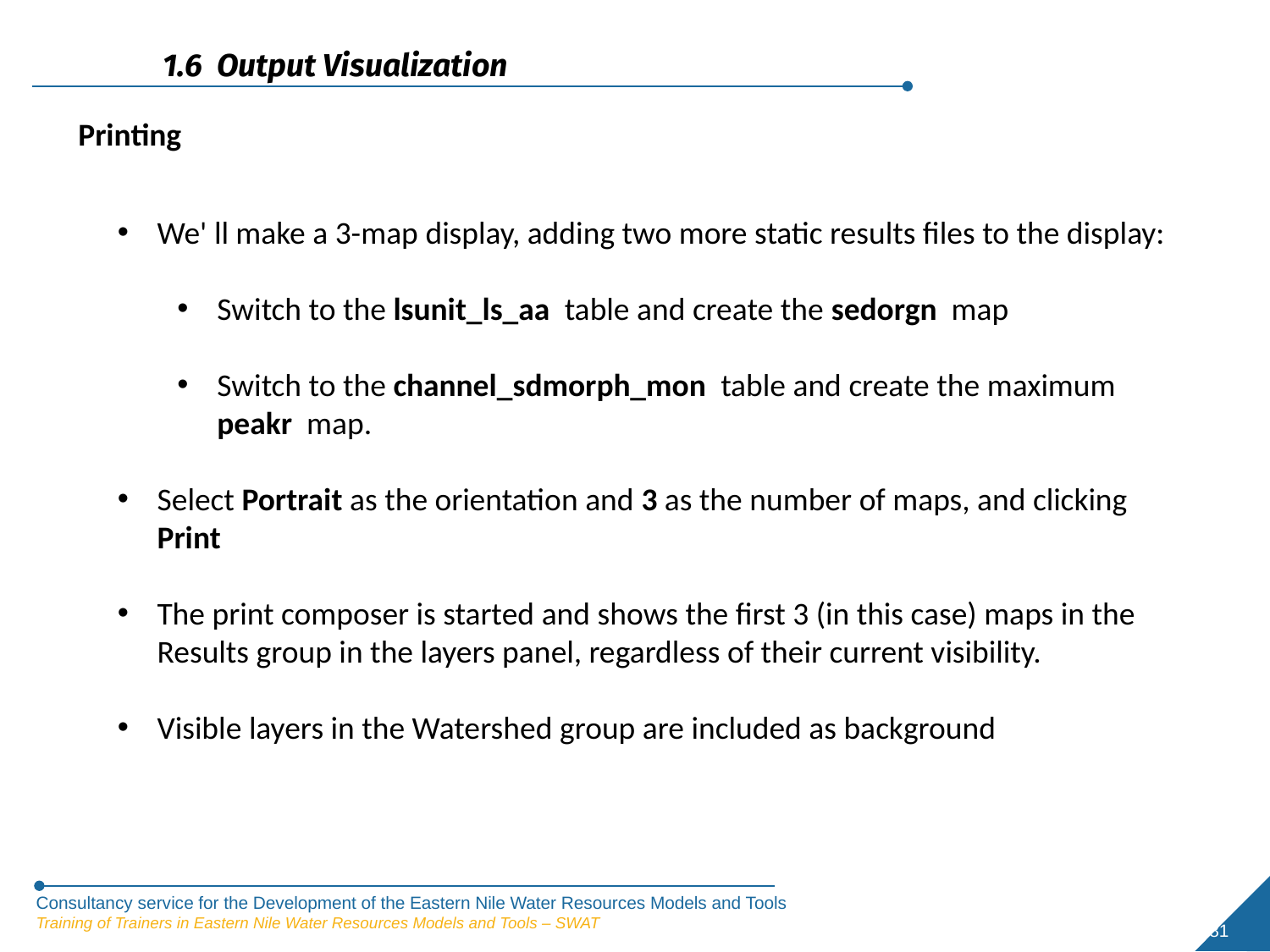

1.6  Output Visualization
Printing
We' ll make a 3-map display, adding two more static results files to the display:

Switch to the lsunit_ls_aa  table and create the sedorgn  map

Switch to the channel_sdmorph_mon  table and create the maximum peakr  map.

Select Portrait as the orientation and 3 as the number of maps, and clicking Print

The print composer is started and shows the first 3 (in this case) maps in the Results group in the layers panel, regardless of their current visibility.

Visible layers in the Watershed group are included as background